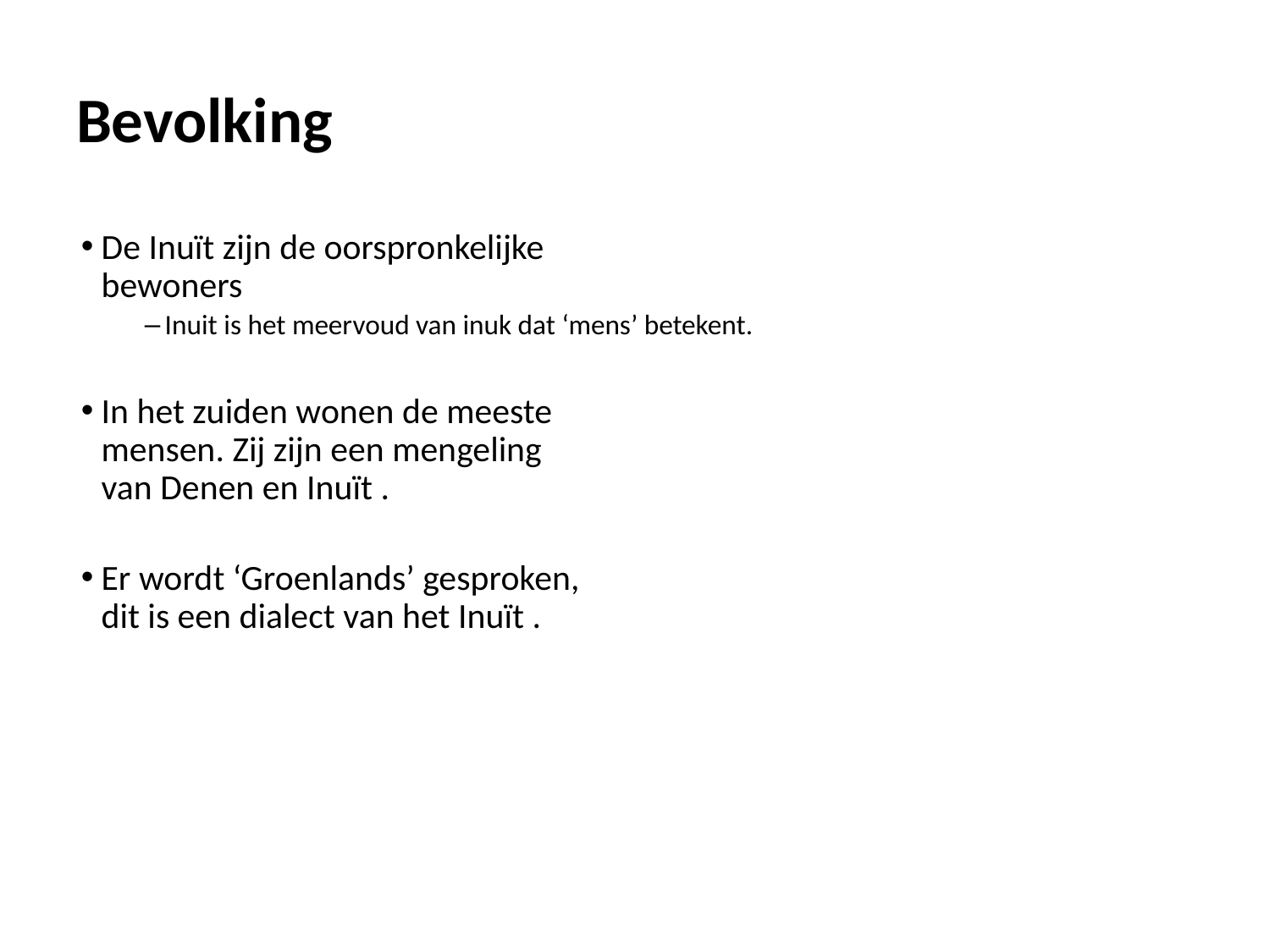

# Bevolking
De Inuït zijn de oorspronkelijke
bewoners
Inuit is het meervoud van inuk dat ‘mens’ betekent.

In het zuiden wonen de meeste
mensen. Zij zijn een mengeling
van Denen en Inuït .

Er wordt ‘Groenlands’ gesproken,
dit is een dialect van het Inuït .